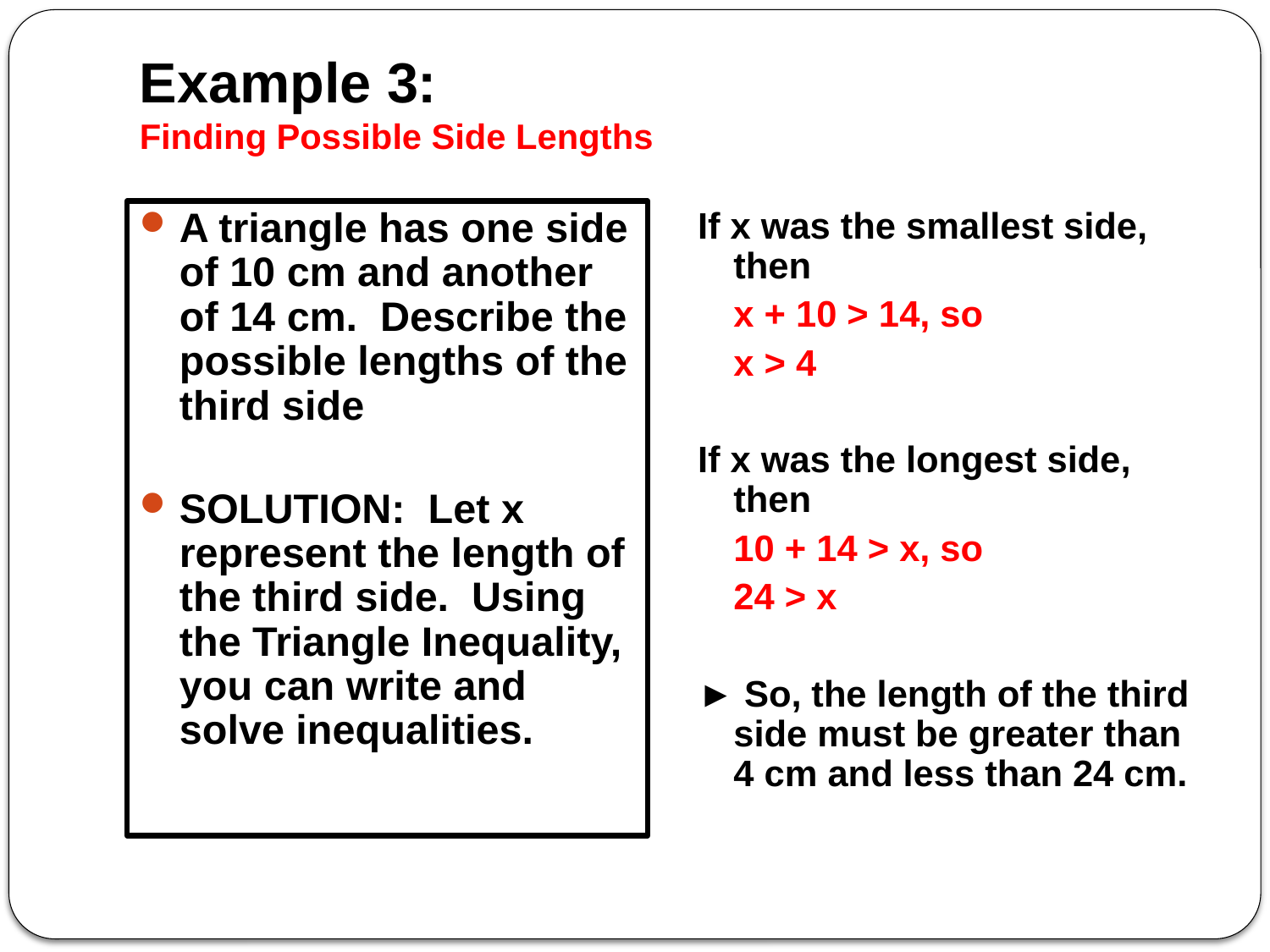

# Example 3: Finding Possible Side Lengths
A triangle has one side of 10 cm and another of 14 cm.  Describe the possible lengths of the third side
SOLUTION:  Let x represent the length of the third side.  Using the Triangle Inequality, you can write and solve inequalities.

If x was the smallest side, then
		x + 10 > 14, so
		x > 4

If x was the longest side, then
		10 + 14 > x, so
		24 > x

► So, the length of the third side must be greater than 4 cm and less than 24 cm.